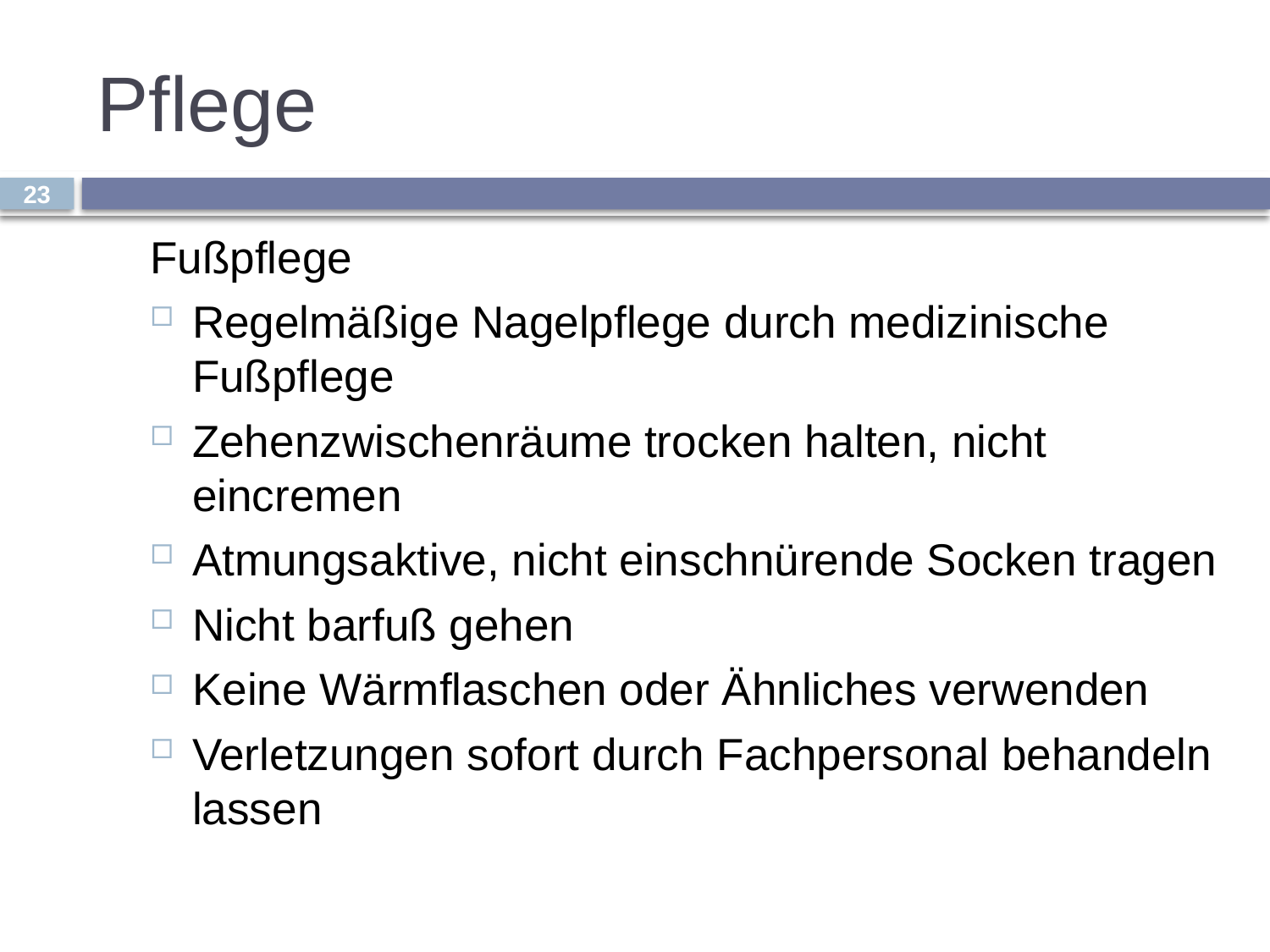

# Pflege
23
Fußpflege
Regelmäßige Nagelpflege durch medizinische Fußpflege
Zehenzwischenräume trocken halten, nicht eincremen
Atmungsaktive, nicht einschnürende Socken tragen
Nicht barfuß gehen
Keine Wärmflaschen oder Ähnliches verwenden
Verletzungen sofort durch Fachpersonal behandeln lassen